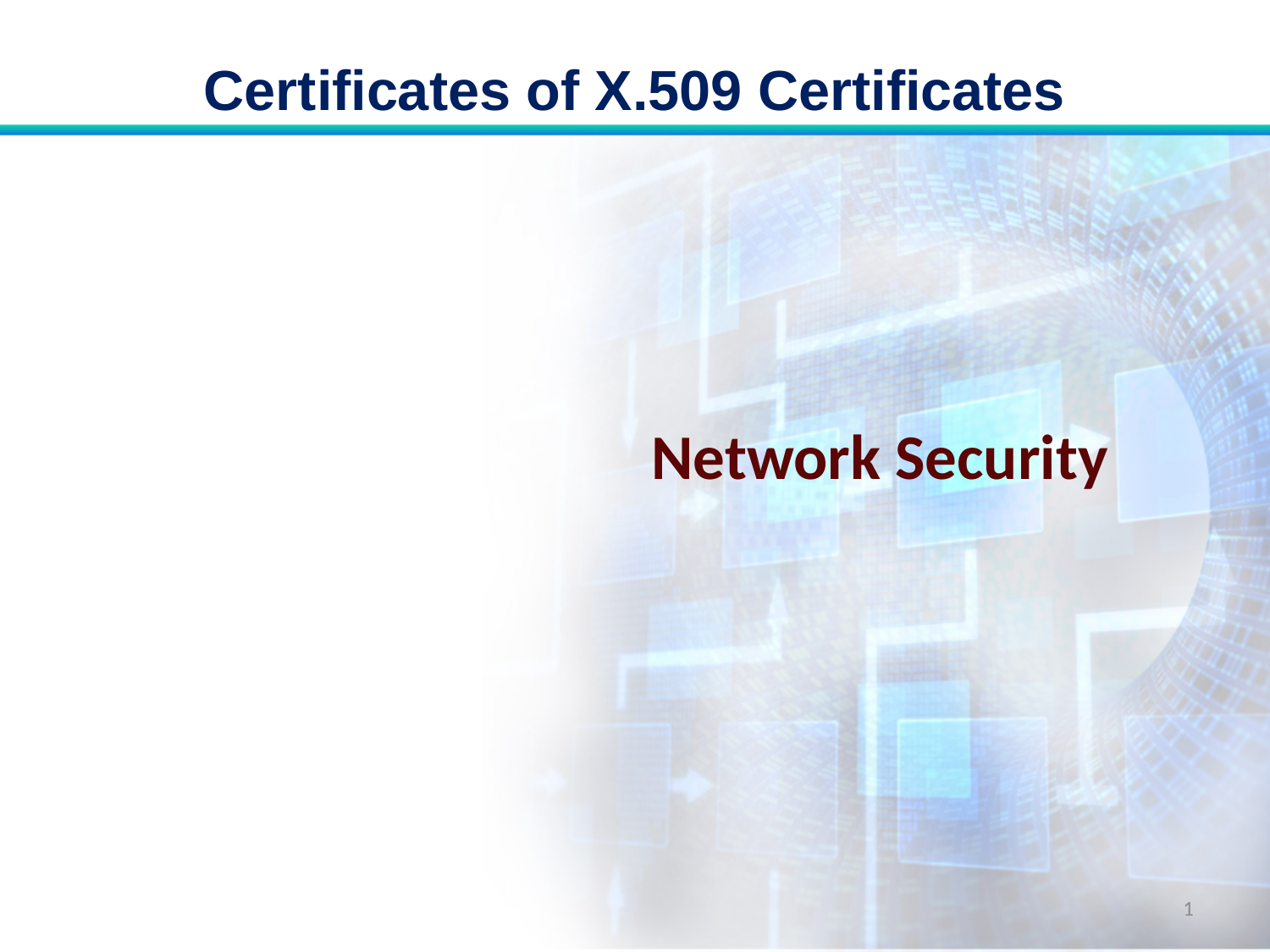

# Certificates of X.509 Certificates
Network Security
1